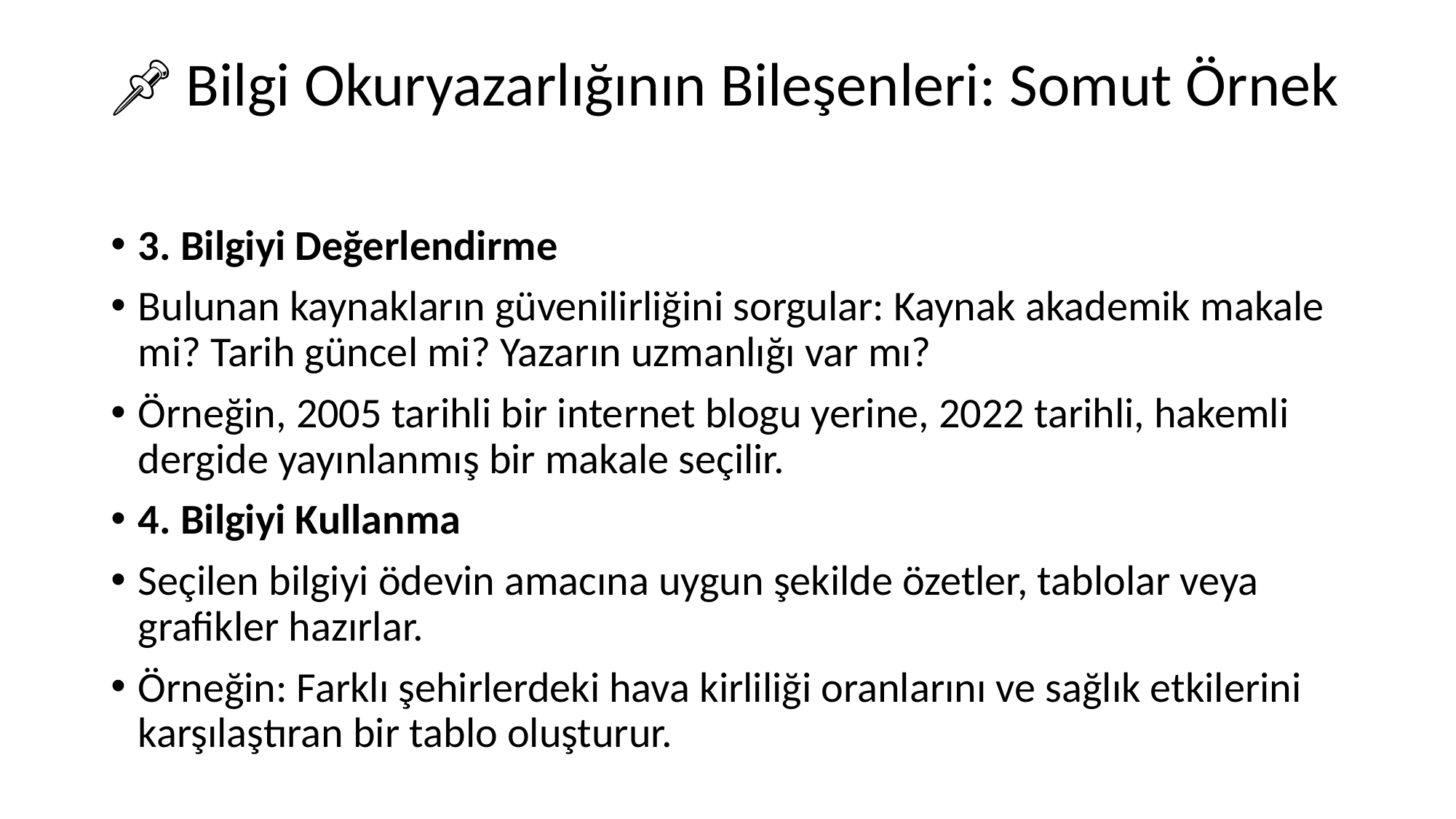

# 📌 Bilgi Okuryazarlığının Bileşenleri: Somut Örnek
3. Bilgiyi Değerlendirme
Bulunan kaynakların güvenilirliğini sorgular: Kaynak akademik makale mi? Tarih güncel mi? Yazarın uzmanlığı var mı?
Örneğin, 2005 tarihli bir internet blogu yerine, 2022 tarihli, hakemli dergide yayınlanmış bir makale seçilir.
4. Bilgiyi Kullanma
Seçilen bilgiyi ödevin amacına uygun şekilde özetler, tablolar veya grafikler hazırlar.
Örneğin: Farklı şehirlerdeki hava kirliliği oranlarını ve sağlık etkilerini karşılaştıran bir tablo oluşturur.